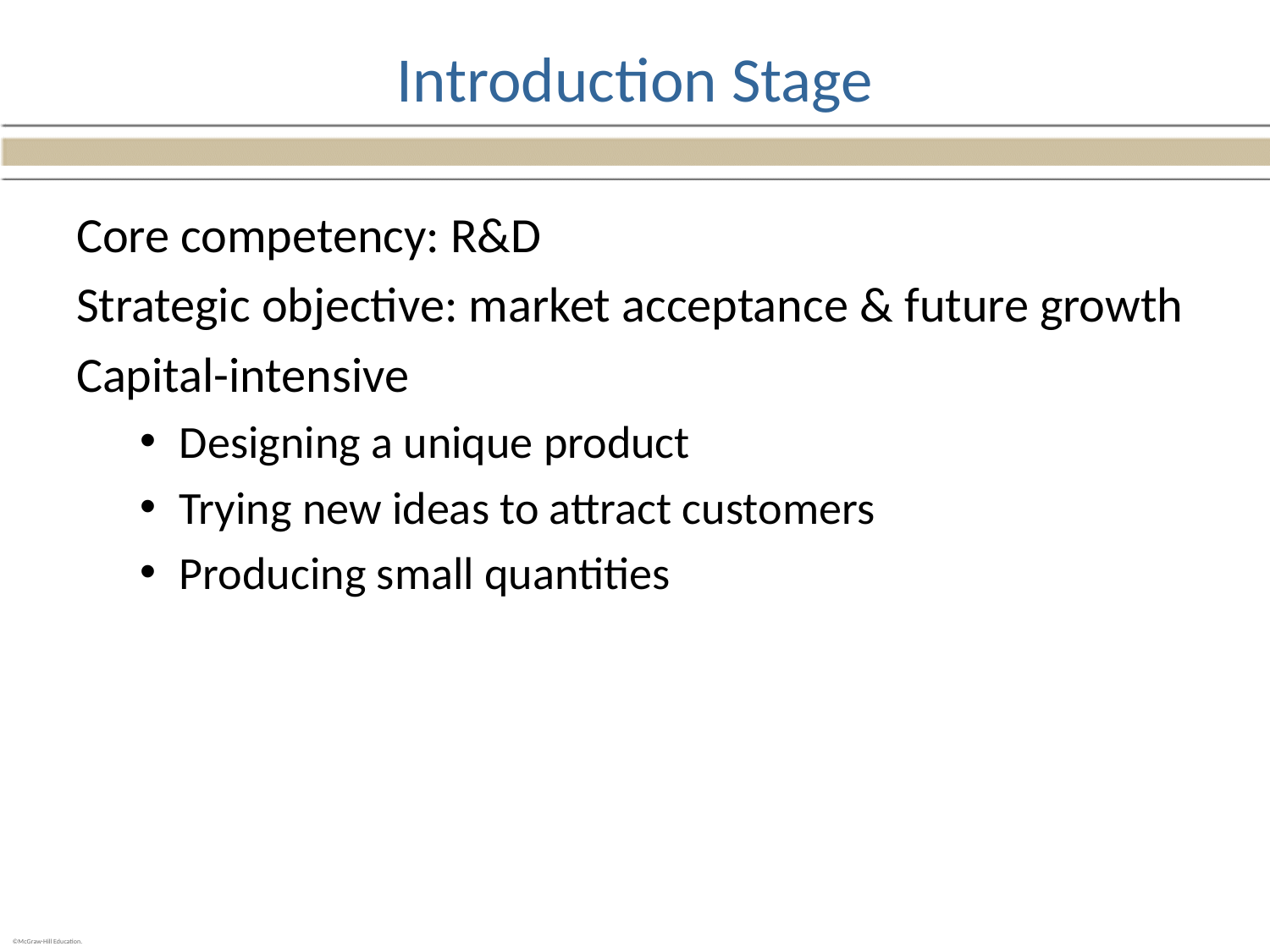

# Introduction Stage
Core competency: R&D
Strategic objective: market acceptance & future growth
Capital-intensive
Designing a unique product
Trying new ideas to attract customers
Producing small quantities